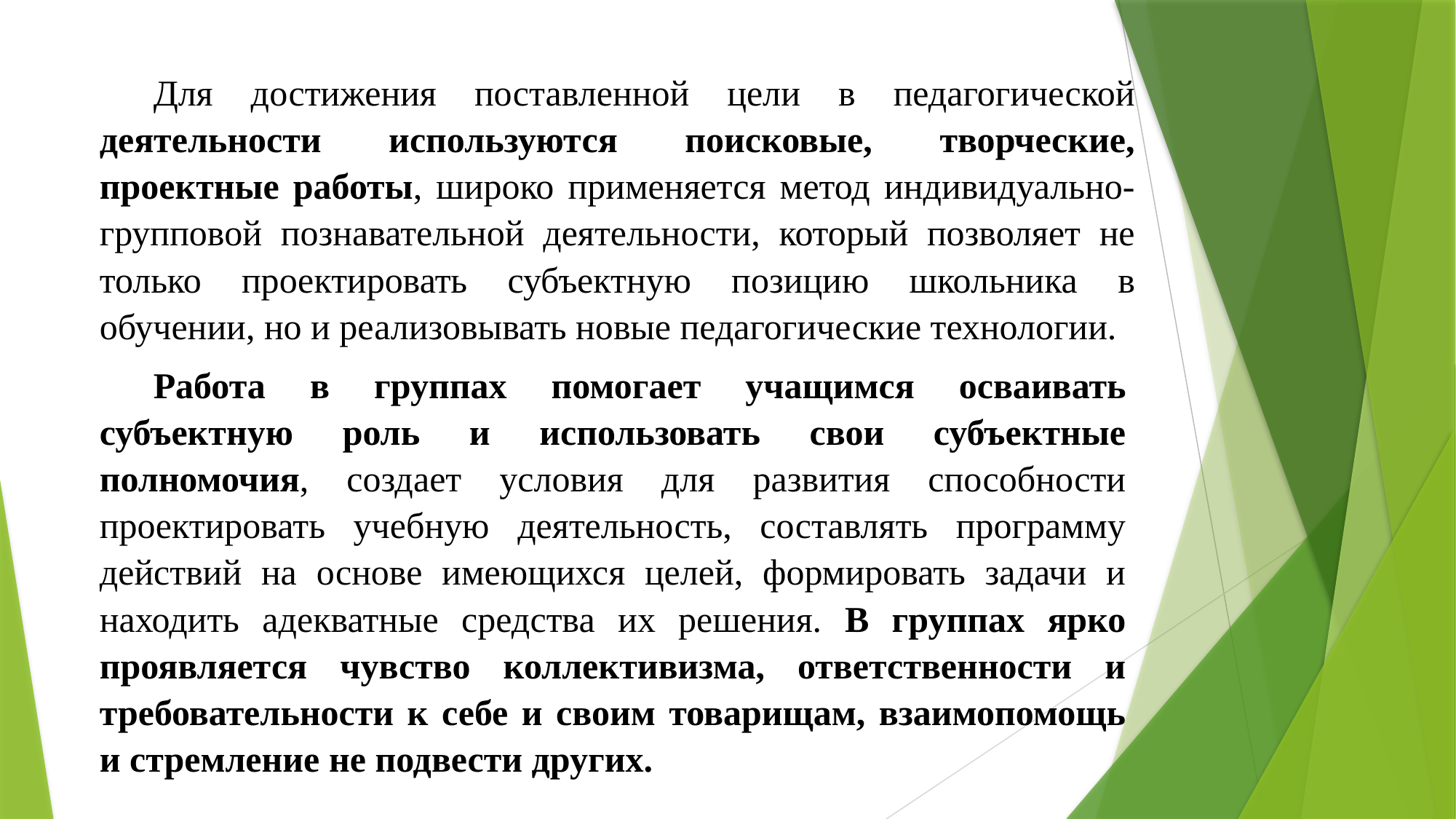

Для достижения поставленной цели в педагогической деятельности используются поисковые, творческие, проектные работы, широко применяется метод индивидуально-групповой познавательной деятельности, который позволяет не только проектировать субъектную позицию школьника в обучении, но и реализовывать новые педагогические технологии.
Работа в группах помогает учащимся осваивать субъектную роль и использовать свои субъектные полномочия, создает условия для развития способности проектировать учебную деятельность, составлять программу действий на основе имеющихся целей, формировать задачи и находить адекватные средства их решения. В группах ярко проявляется чувство коллективизма, ответственности и требовательности к себе и своим товарищам, взаимопомощь и стремление не подвести других.